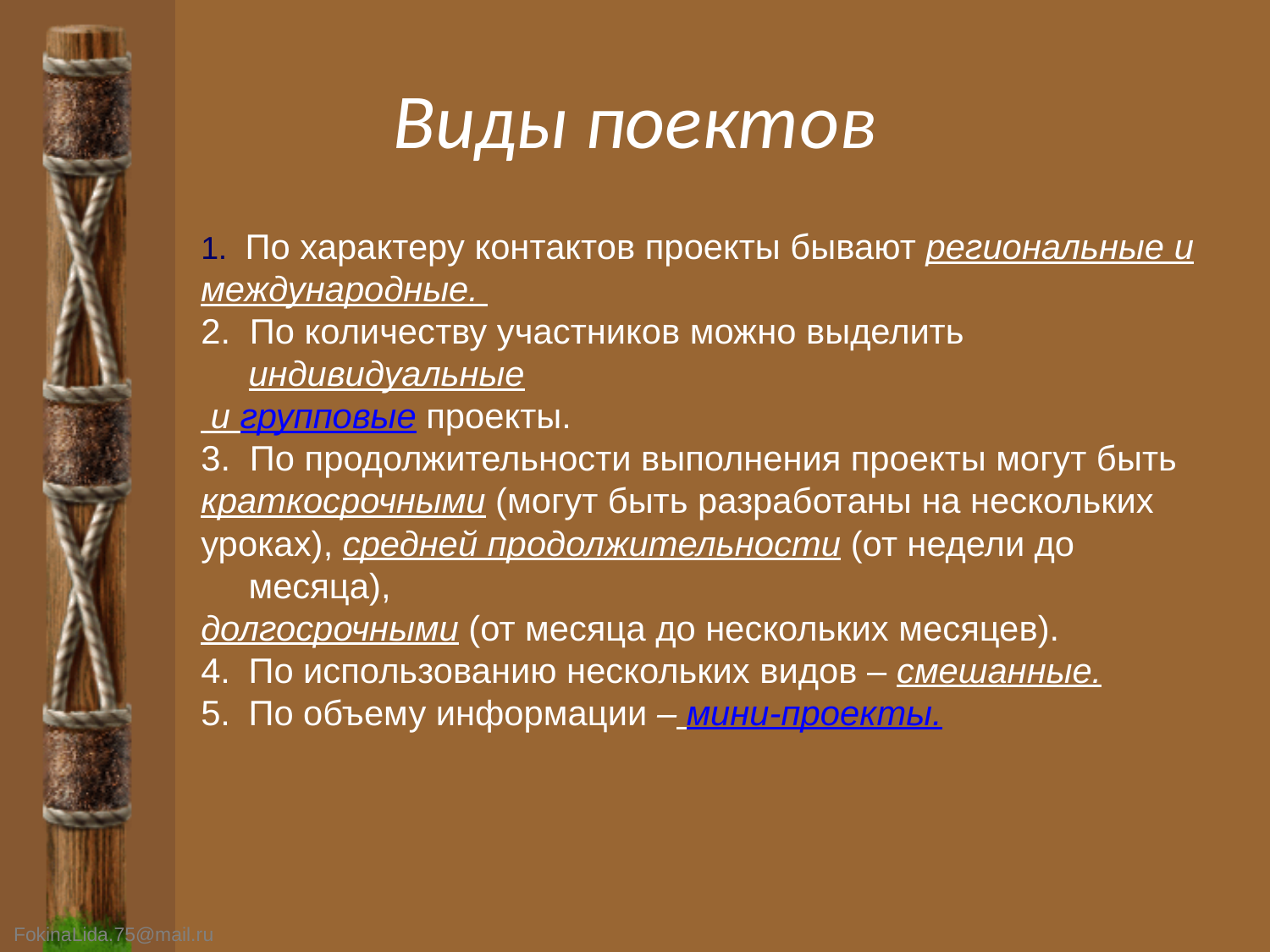

# Виды поектов
1.  По характеру контактов проекты бывают региональные и
международные.
2.  По количеству участников можно выделить индивидуальные
 и групповые проекты.
3.  По продолжительности выполнения проекты могут быть
краткосрочными (могут быть разработаны на нескольких
уроках), средней продолжительности (от недели до месяца),
долгосрочными (от месяца до нескольких месяцев).
По использованию нескольких видов – смешанные.
По объему информации – мини-проекты.